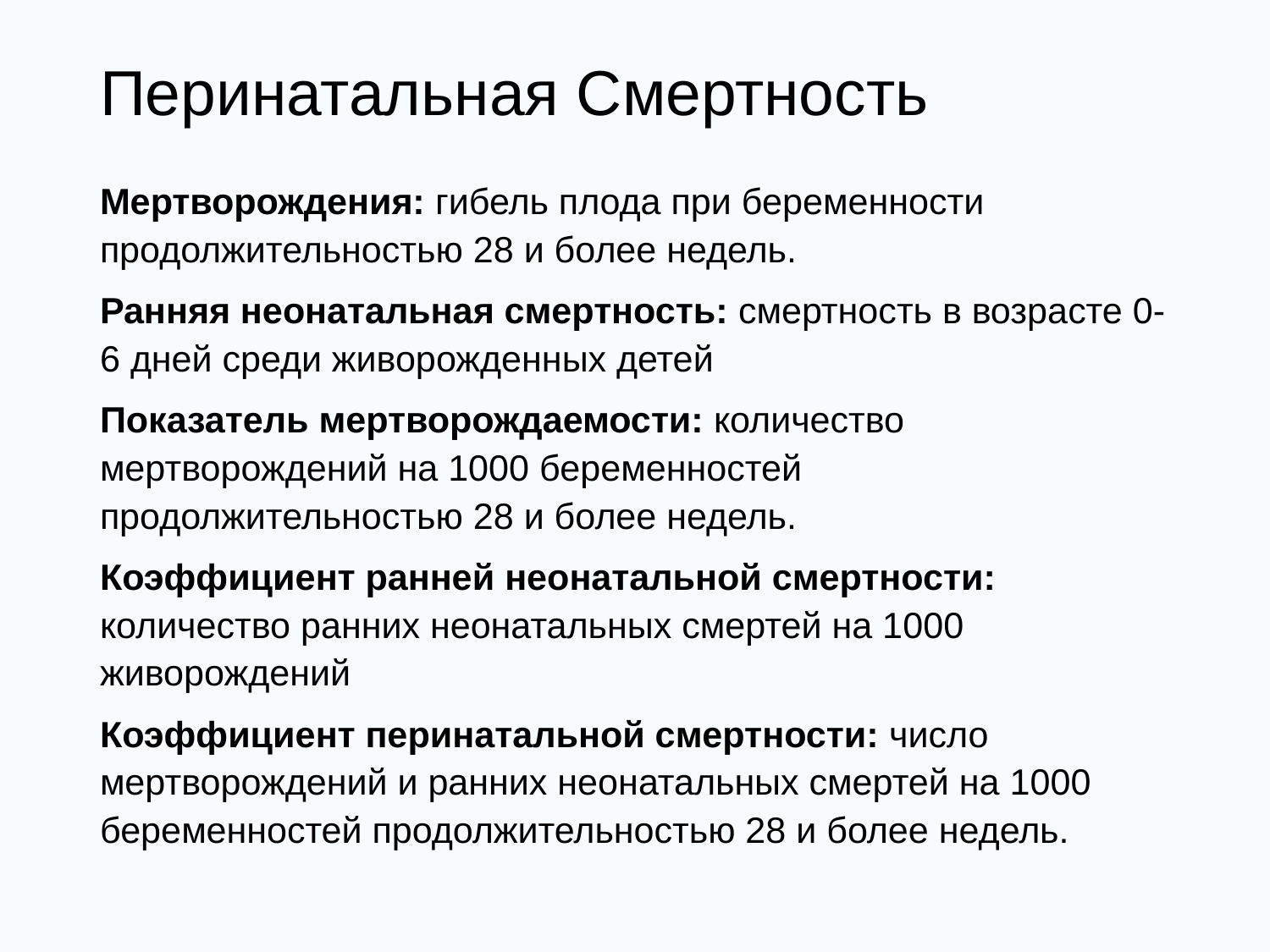

# Перинатальная Смертность
Мертворождения: гибель плода при беременности продолжительностью 28 и более недель.
Ранняя неонатальная смертность: смертность в возрасте 0-6 дней среди живорожденных детей
Показатель мертворождаемости: количество мертворождений на 1000 беременностей продолжительностью 28 и более недель.
Коэффициент ранней неонатальной смертности: количество ранних неонатальных смертей на 1000 живорождений
Коэффициент перинатальной смертности: число мертворождений и ранних неонатальных смертей на 1000 беременностей продолжительностью 28 и более недель.